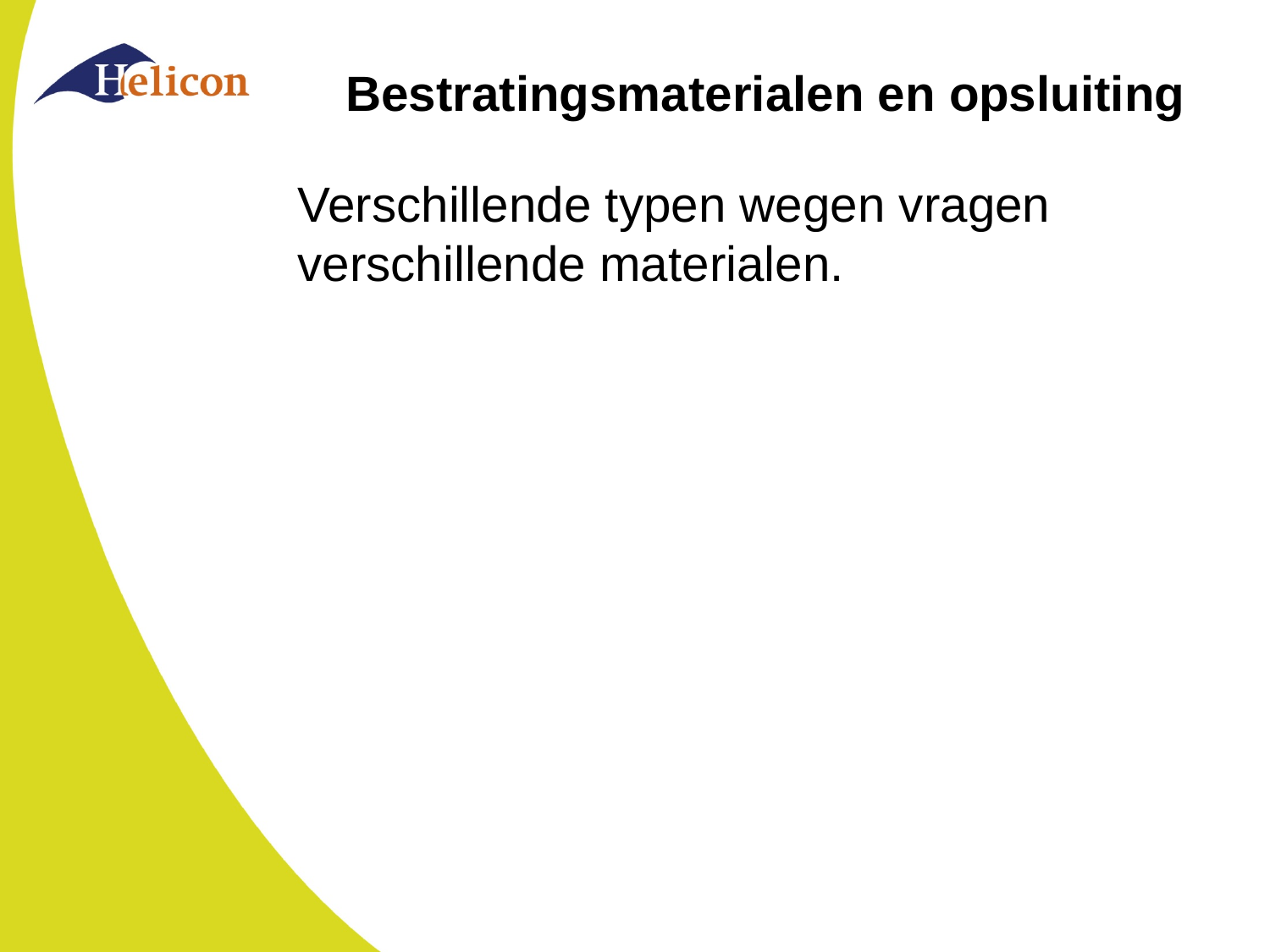

# Bestratingsmaterialen en opsluiting
Verschillende typen wegen vragen verschillende materialen.